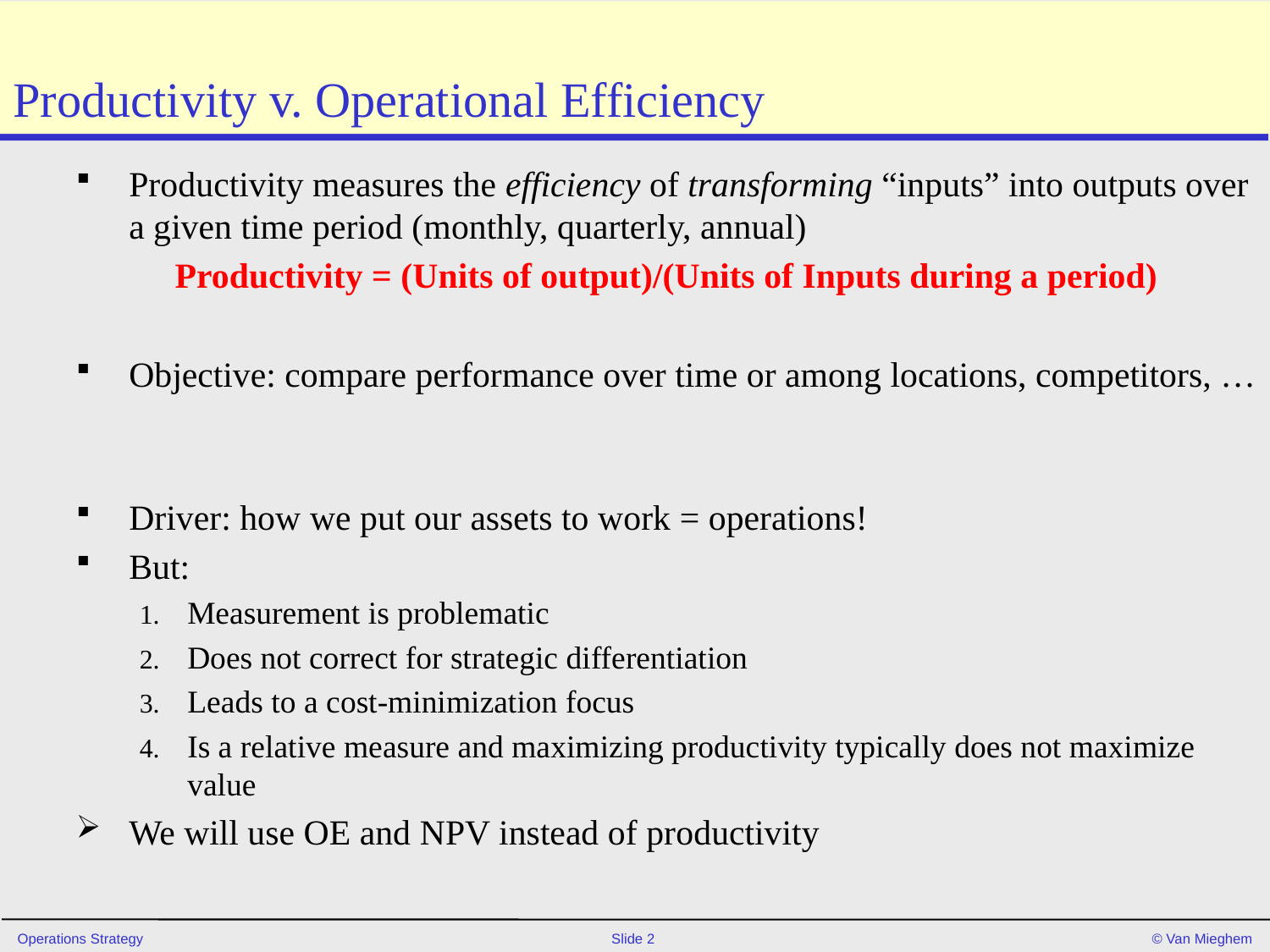

# Productivity v. Operational Efficiency
Productivity measures the efficiency of transforming “inputs” into outputs over a given time period (monthly, quarterly, annual)
Productivity = (Units of output)/(Units of Inputs during a period)

Objective: compare performance over time or among locations, competitors, …

Driver: how we put our assets to work = operations!
But:
Measurement is problematic
Does not correct for strategic differentiation
Leads to a cost-minimization focus
Is a relative measure and maximizing productivity typically does not maximize value
We will use OE and NPV instead of productivity